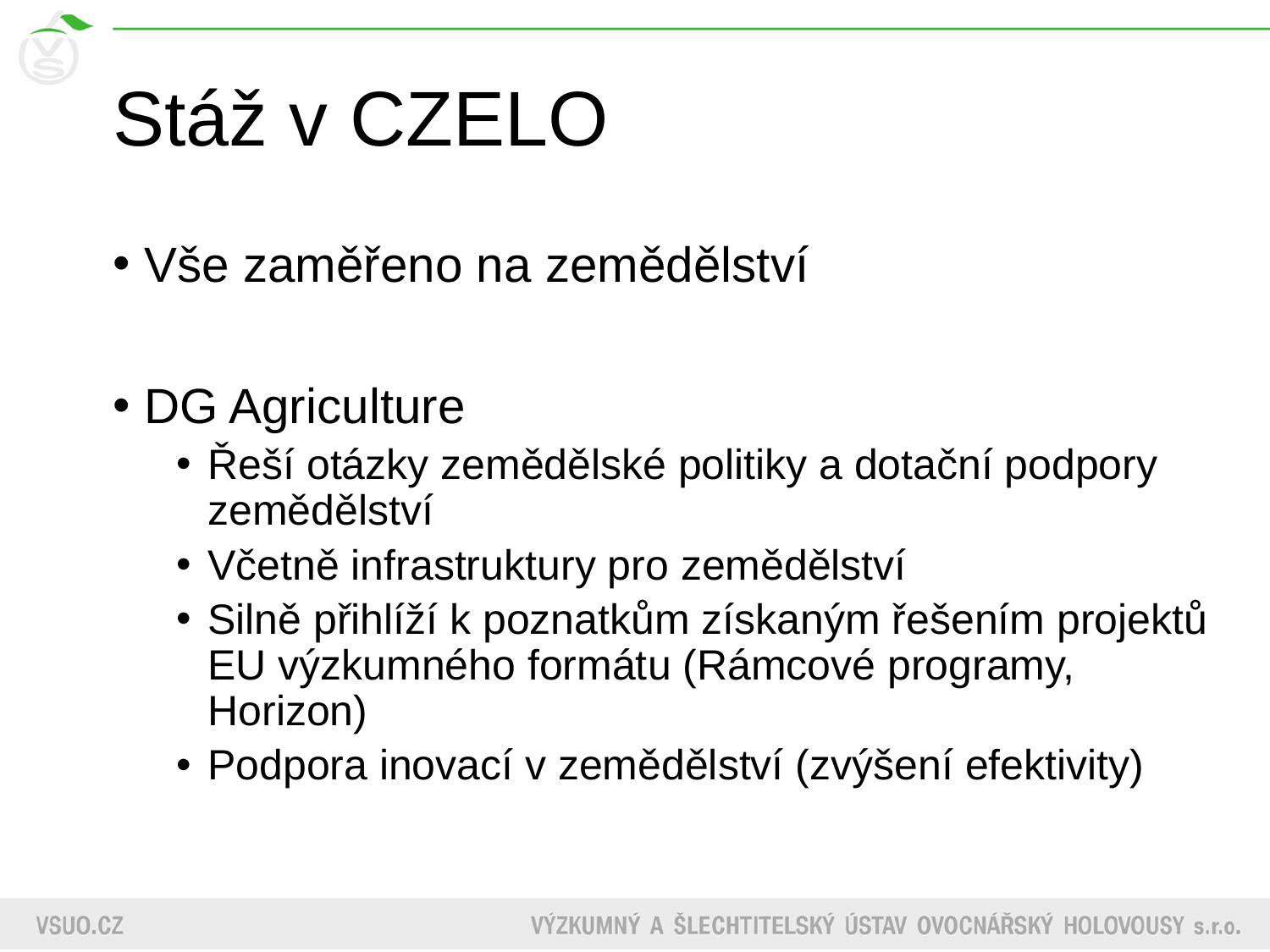

# Stáž v CZELO
Vše zaměřeno na zemědělství

DG Agriculture
Řeší otázky zemědělské politiky a dotační podpory zemědělství
Včetně infrastruktury pro zemědělství
Silně přihlíží k poznatkům získaným řešením projektů EU výzkumného formátu (Rámcové programy, Horizon)
Podpora inovací v zemědělství (zvýšení efektivity)